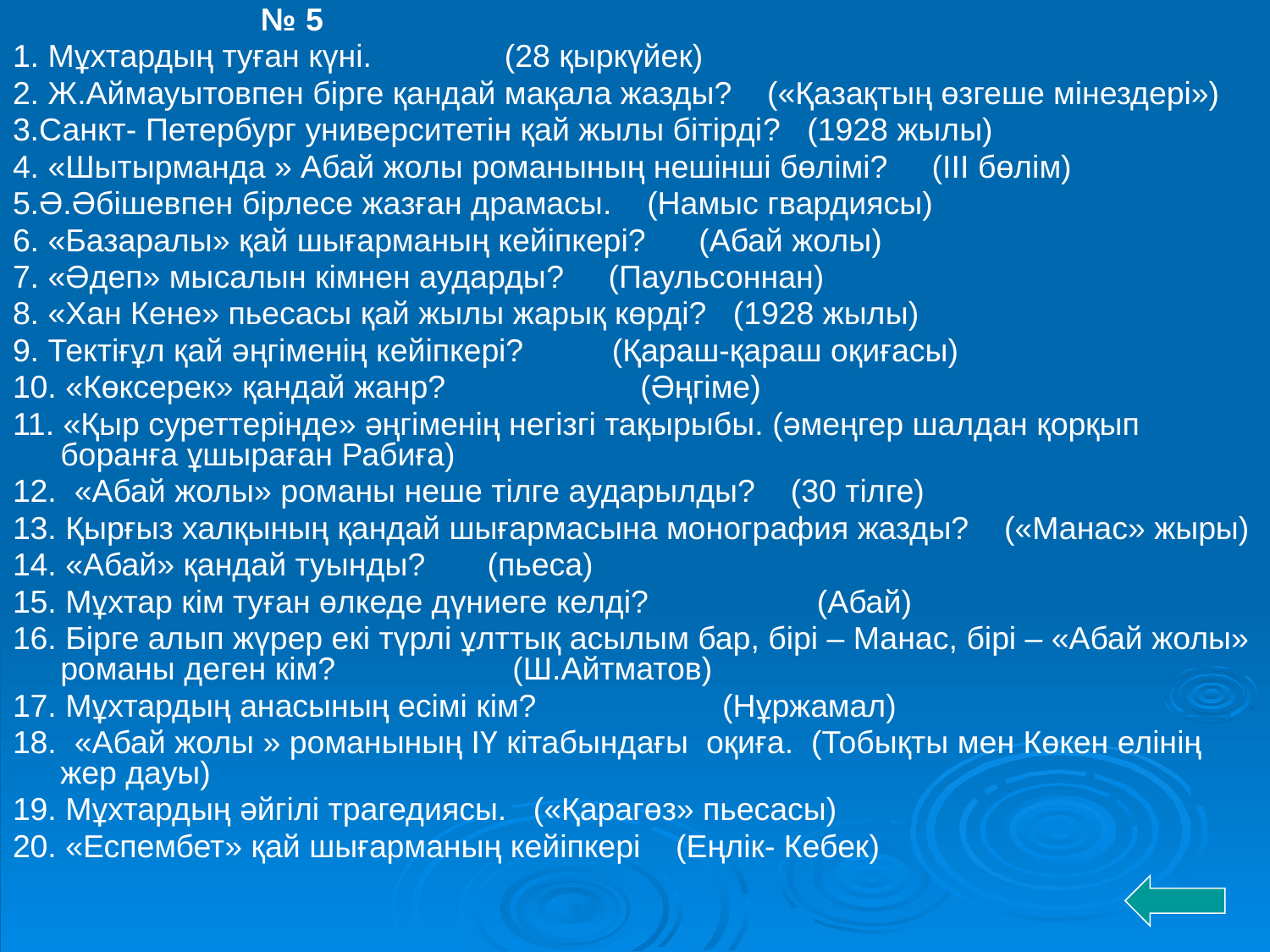

№ 5
1. Мұхтардың туған күні.               (28 қыркүйек)
2. Ж.Аймауытовпен бірге қандай мақала жазды?    («Қазақтың өзгеше мінездері»)
3.Санкт- Петербург университетін қай жылы бітірді?   (1928 жылы)
4. «Шытырманда » Абай жолы романының нешінші бөлімі?     (ІІІ бөлім)
5.Ә.Әбішевпен бірлесе жазған драмасы.    (Намыс гвардиясы)
6. «Базаралы» қай шығарманың кейіпкері?      (Абай жолы)
7. «Әдеп» мысалын кімнен аударды?     (Паульсоннан)
8. «Хан Кене» пьесасы қай жылы жарық көрді?   (1928 жылы)
9. Тектіғұл қай әңгіменің кейіпкері?          (Қараш-қараш оқиғасы)
10. «Көксерек» қандай жанр?                      (Әңгіме)
11. «Қыр суреттерінде» әңгіменің негізгі тақырыбы. (әмеңгер шалдан қорқып боранға ұшыраған Рабиға)
12.  «Абай жолы» романы неше тілге аударылды?    (30 тілге)
13. Қырғыз халқының қандай шығармасына монография жазды?    («Манас» жыры)
14. «Абай» қандай туынды?       (пьеса)
15. Мұхтар кім туған өлкеде дүниеге келді?                   (Абай)
16. Бірге алып жүрер екі түрлі ұлттық асылым бар, бірі – Манас, бірі – «Абай жолы» романы деген кім?                    (Ш.Айтматов)
17. Мұхтардың анасының есімі кім?                     (Нұржамал)
18.  «Абай жолы » романының ІҮ кітабындағы  оқиға.  (Тобықты мен Көкен елінің жер дауы)
19. Мұхтардың әйгілі трагедиясы.   («Қарагөз» пьесасы)
20. «Еспембет» қай шығарманың кейіпкері    (Еңлік- Кебек)